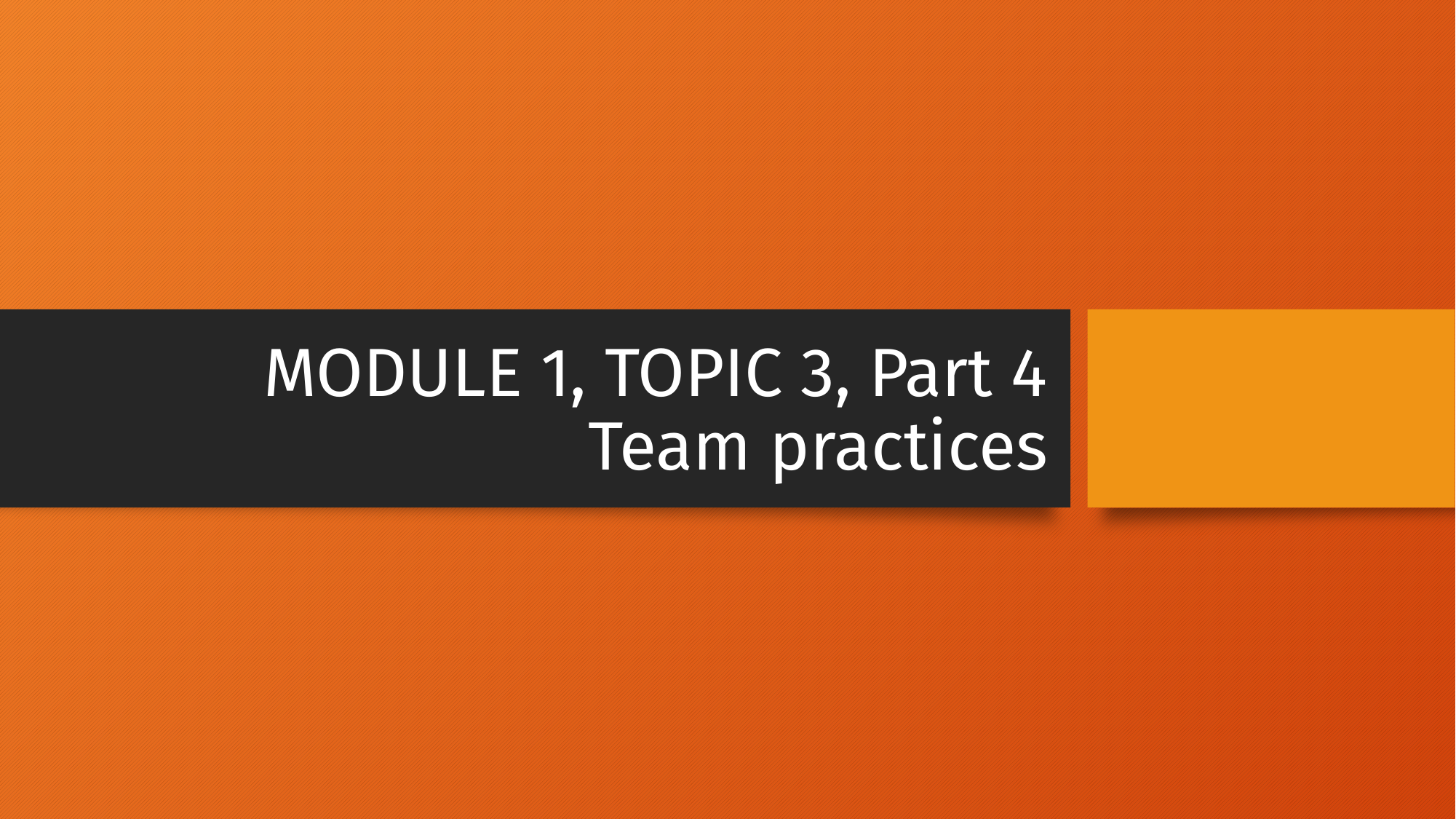

# MODULE 1, TOPIC 3, Part 4 Team practices